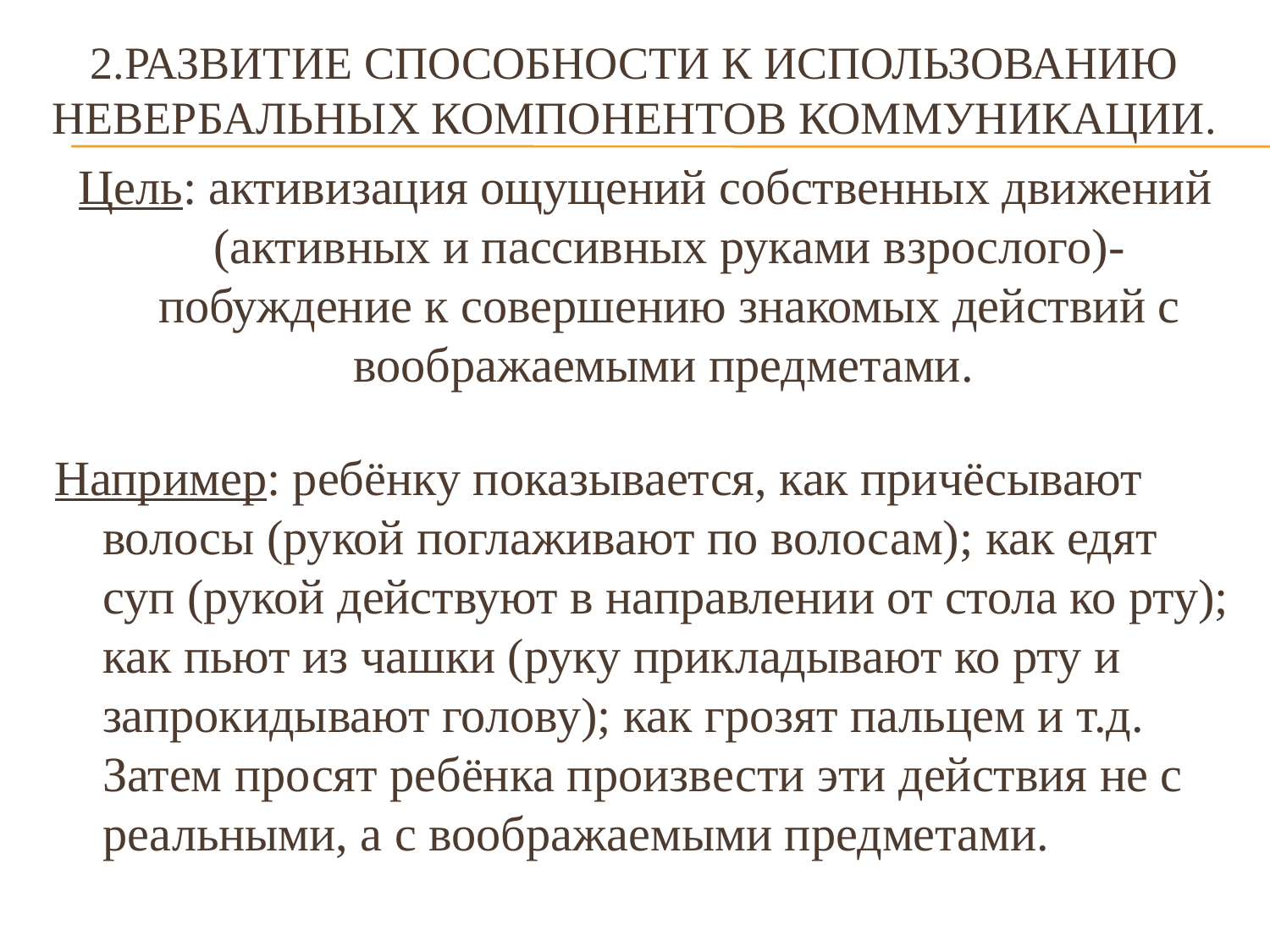

# 2.Развитие способности к использованию невербальных компонентов коммуникации.
Цель: активизация ощущений собственных движений (активных и пассивных руками взрослого)- побуждение к совершению знакомых действий с воображаемыми предметами.

Например: ребёнку показывается, как причёсывают волосы (рукой поглаживают по волосам); как едят суп (рукой действуют в направлении от стола ко рту); как пьют из чашки (руку прикладывают ко рту и запрокидывают голову); как грозят пальцем и т.д. Затем просят ребёнка произвести эти действия не с реальными, а с воображаемыми предметами.